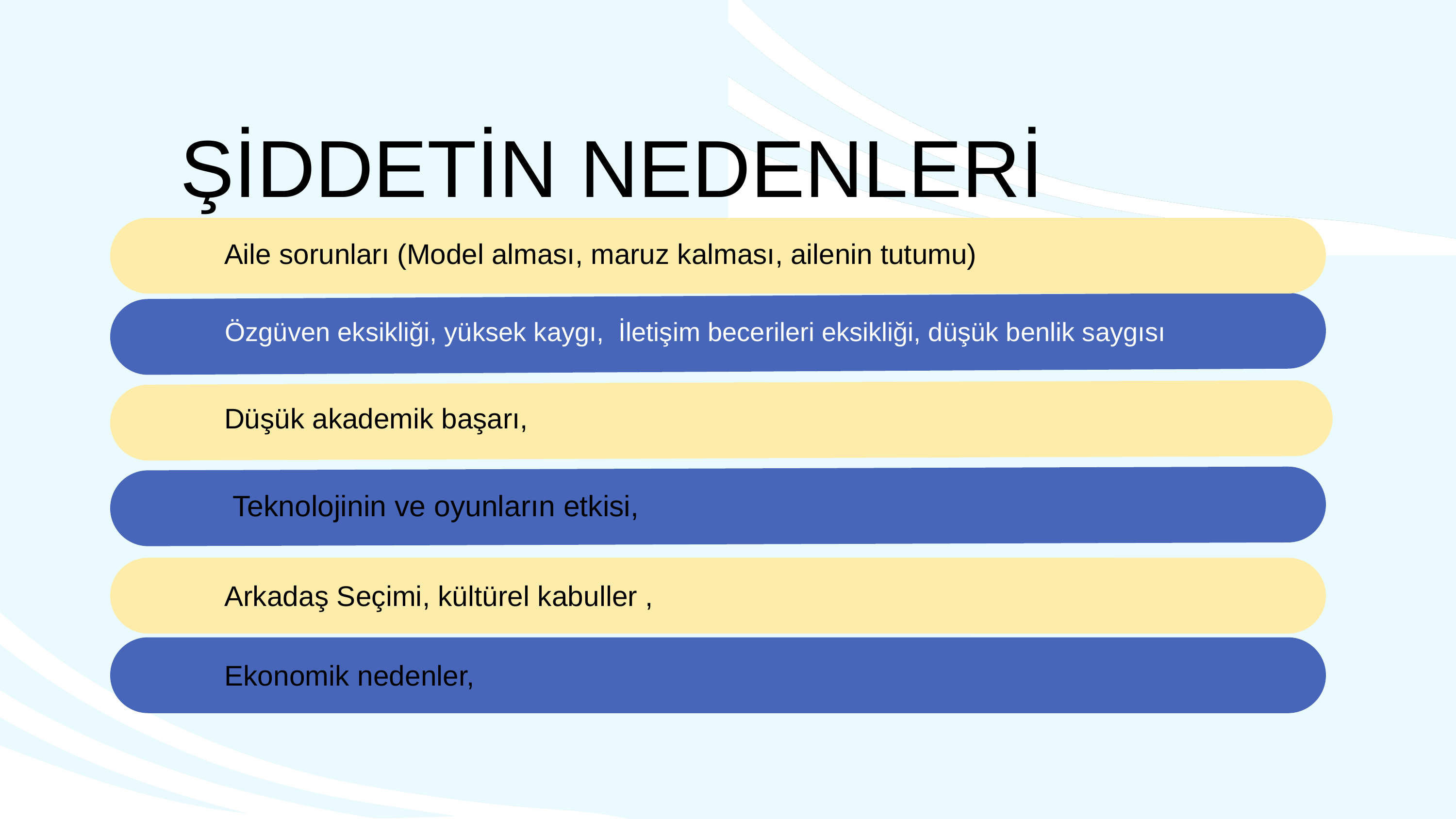

ŞİDDETİN NEDENLERİ
Aile sorunları (Model alması, maruz kalması, ailenin tutumu)
1

 Özgüven eksikliği, yüksek kaygı,  İletişim becerileri eksikliği, düşük benlik saygısı

Düşük akademik başarı,

 Teknolojinin ve oyunların etkisi,

Arkadaş Seçimi, kültürel kabuller ,

Ekonomik nedenler,